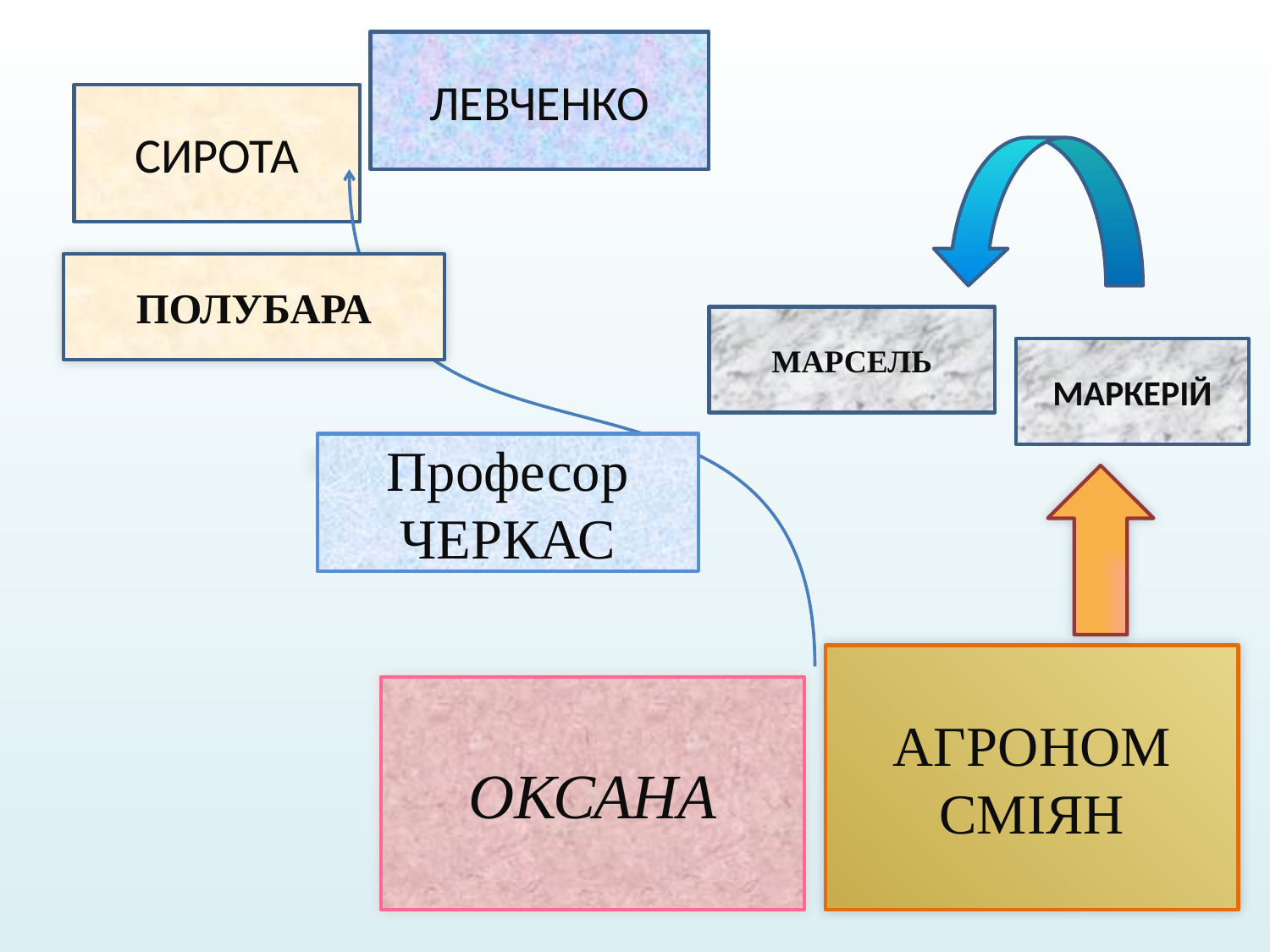

ЛЕВЧЕНКО
СИРОТА

ПОЛУБАРА
МАРСЕЛЬ
МАРКЕРІЙ
Професор
ЧЕРКАС

АГРОНОМ СМІЯН
ОКСАНА